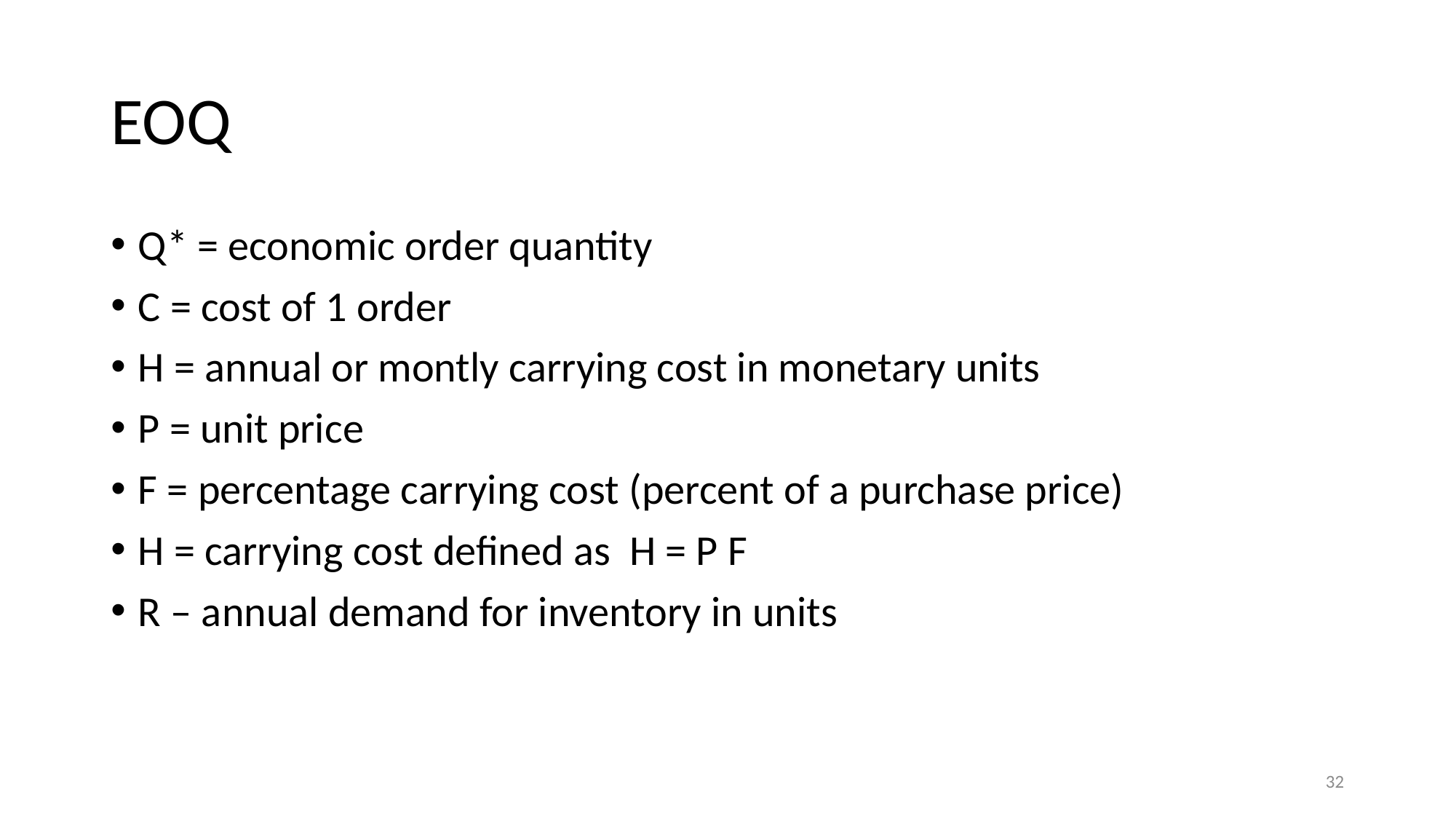

# EOQ
Q* = economic order quantity
C = cost of 1 order
H = annual or montly carrying cost in monetary units
P = unit price
F = percentage carrying cost (percent of a purchase price)
H = carrying cost defined as  H = P F
R – annual demand for inventory in units
32